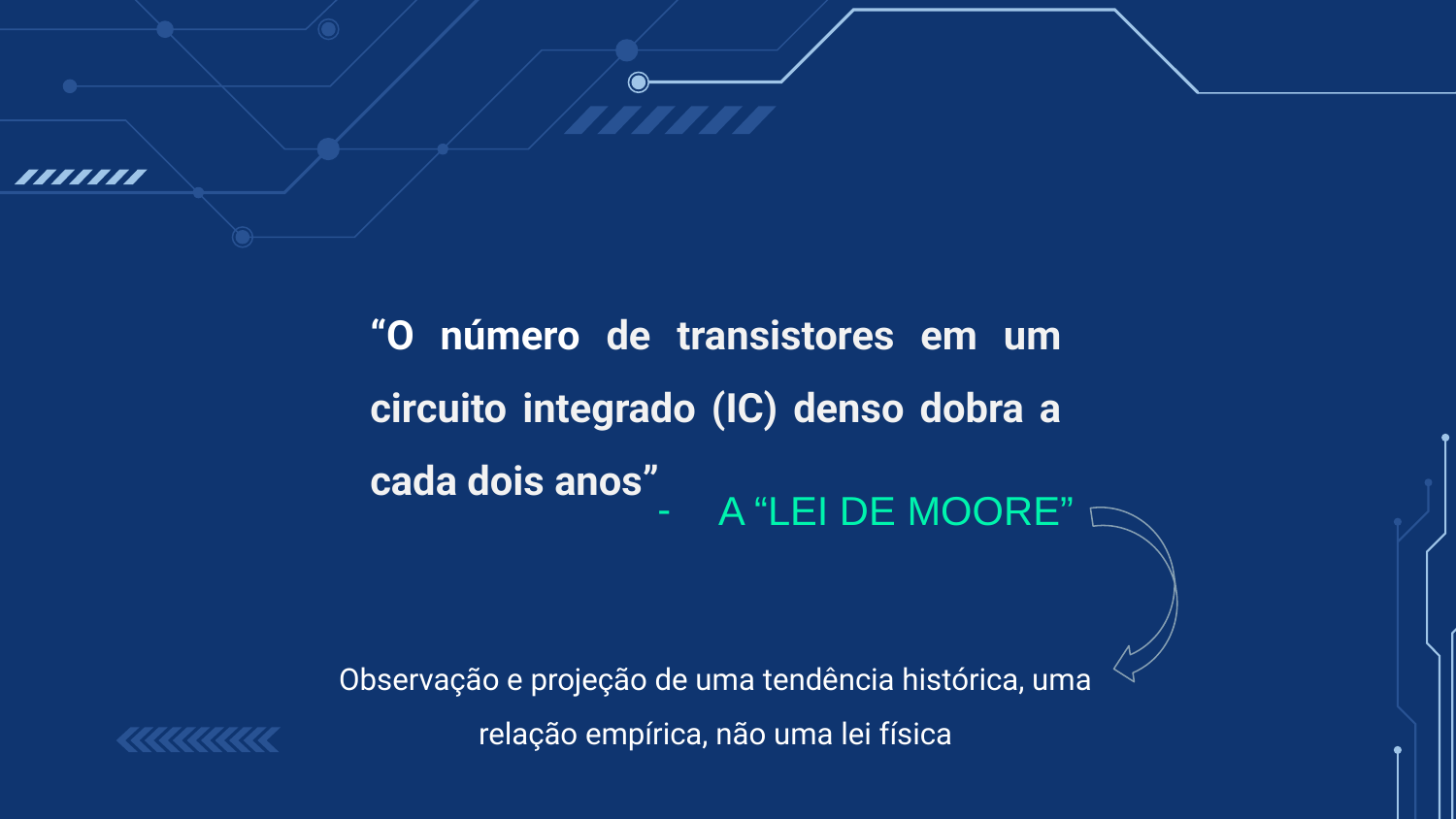

“O número de transistores em um circuito integrado (IC) denso dobra a cada dois anos”
# A “LEI DE MOORE”

Observação e projeção de uma tendência histórica, uma relação empírica, não uma lei física